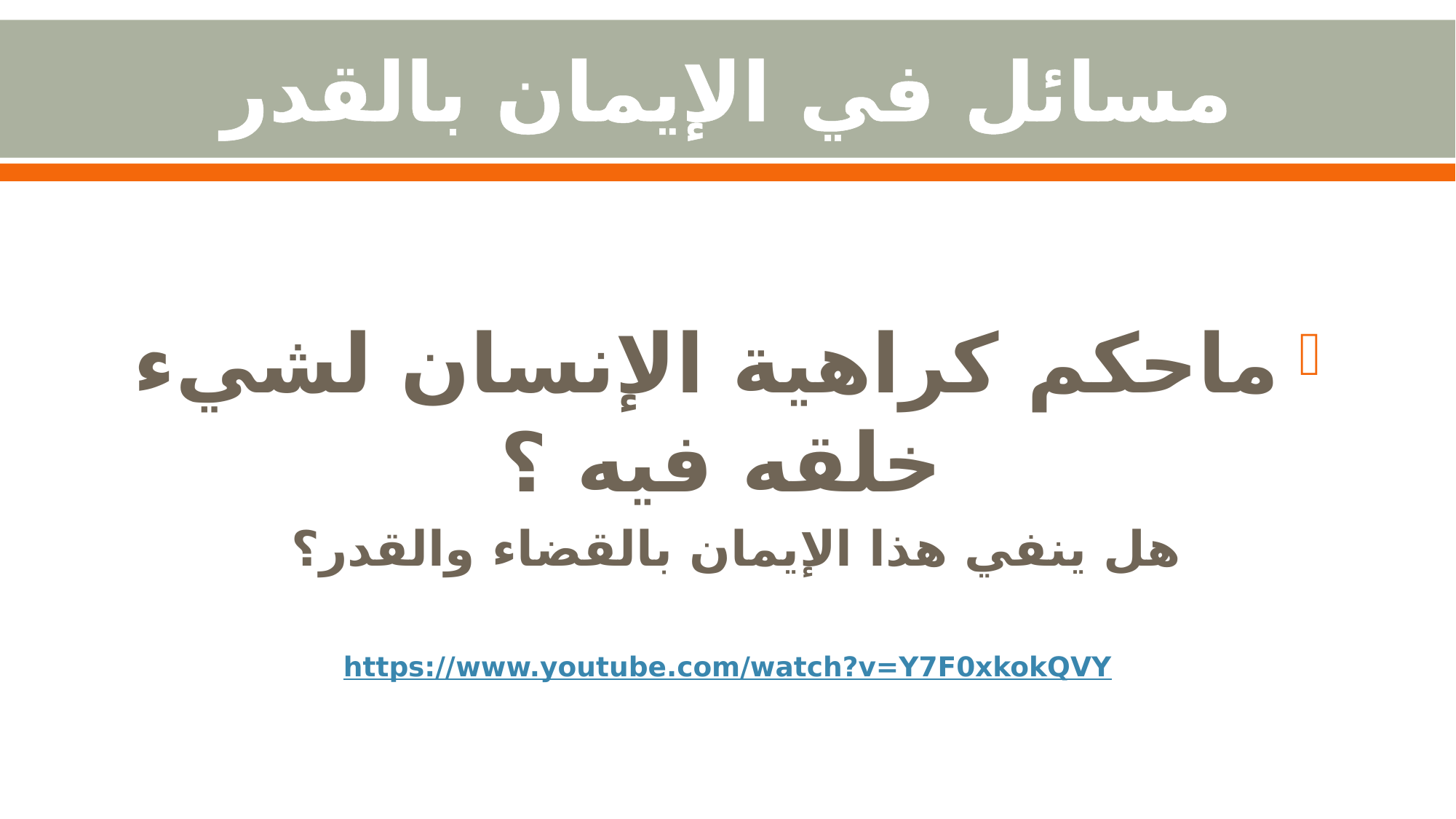

# مسائل في الإيمان بالقدر

ماحكم كراهية الإنسان لشيء خلقه فيه ؟
هل ينفي هذا الإيمان بالقضاء والقدر؟

https://www.youtube.com/watch?v=Y7F0xkokQVY